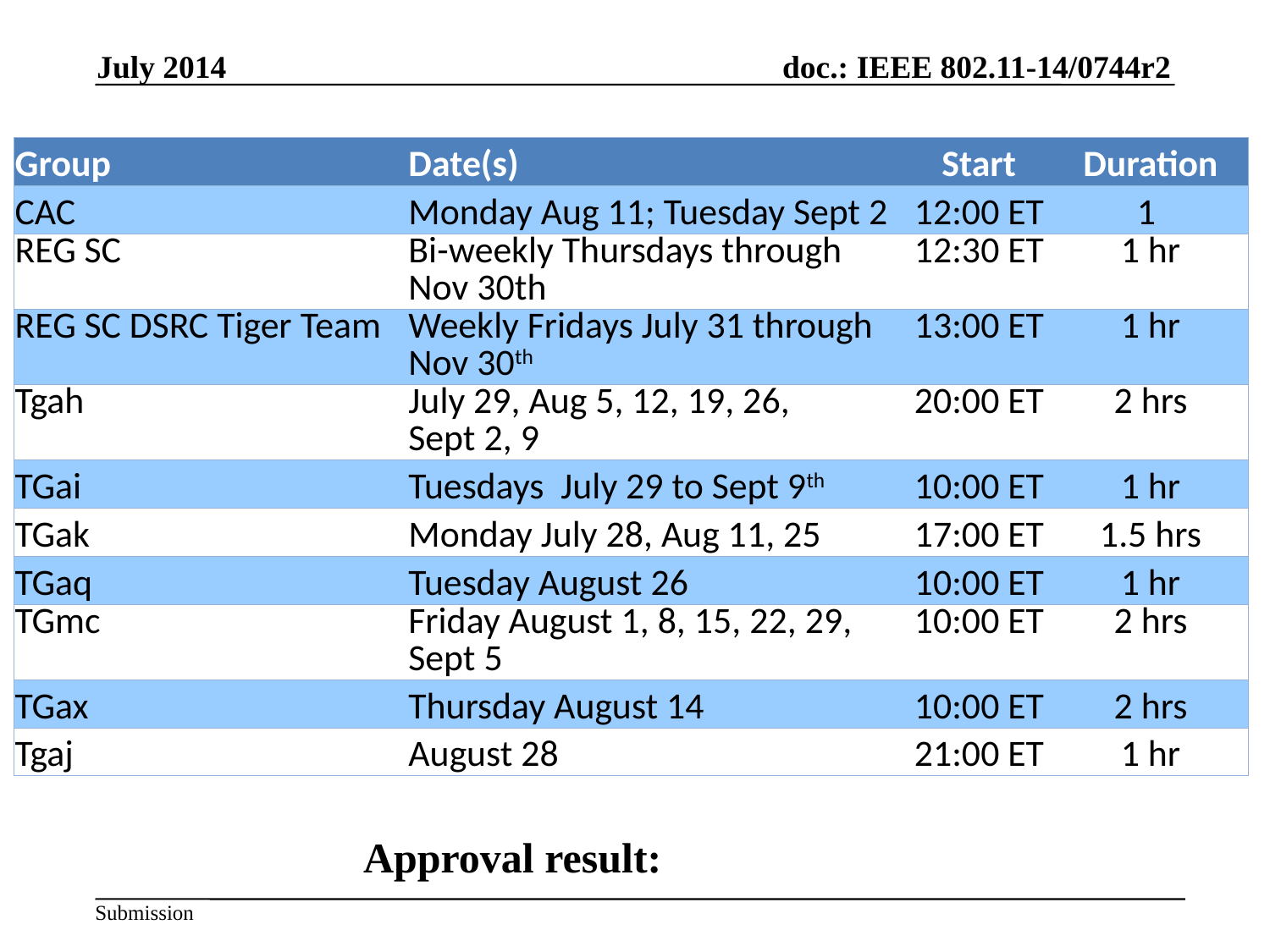

July 2014
| Group | Date(s) | Start | Duration |
| --- | --- | --- | --- |
| CAC | Monday Aug 11; Tuesday Sept 2 | 12:00 ET | 1 |
| REG SC | Bi-weekly Thursdays through Nov 30th | 12:30 ET | 1 hr |
| REG SC DSRC Tiger Team | Weekly Fridays July 31 through Nov 30th | 13:00 ET | 1 hr |
| Tgah | July 29, Aug 5, 12, 19, 26, Sept 2, 9 | 20:00 ET | 2 hrs |
| TGai | Tuesdays July 29 to Sept 9th | 10:00 ET | 1 hr |
| TGak | Monday July 28, Aug 11, 25 | 17:00 ET | 1.5 hrs |
| TGaq | Tuesday August 26 | 10:00 ET | 1 hr |
| TGmc | Friday August 1, 8, 15, 22, 29, Sept 5 | 10:00 ET | 2 hrs |
| TGax | Thursday August 14 | 10:00 ET | 2 hrs |
| Tgaj | August 28 | 21:00 ET | 1 hr |
Approval result: